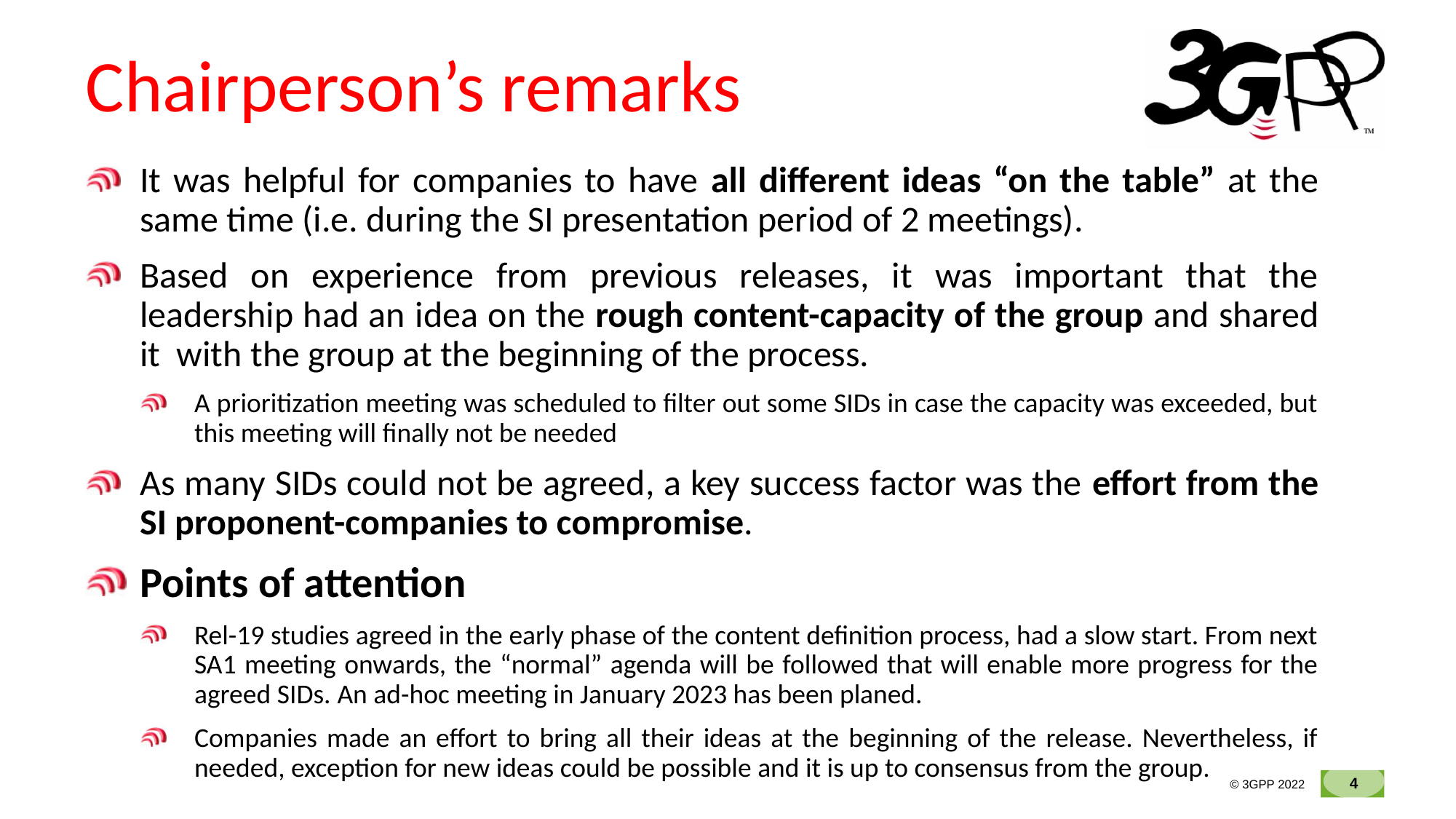

# Chairperson’s remarks

It was helpful for companies to have all different ideas “on the table” at the same time (i.e. during the SI presentation period of 2 meetings).
Based on experience from previous releases, it was important that the leadership had an idea on the rough content-capacity of the group and shared it  with the group at the beginning of the process.
A prioritization meeting was scheduled to filter out some SIDs in case the capacity was exceeded, but this meeting will finally not be needed
As many SIDs could not be agreed, a key success factor was the effort from the SI proponent-companies to compromise.
Points of attention
Rel-19 studies agreed in the early phase of the content definition process, had a slow start. From next SA1 meeting onwards, the “normal” agenda will be followed that will enable more progress for the agreed SIDs. An ad-hoc meeting in January 2023 has been planed.
Companies made an effort to bring all their ideas at the beginning of the release. Nevertheless, if needed, exception for new ideas could be possible and it is up to consensus from the group.